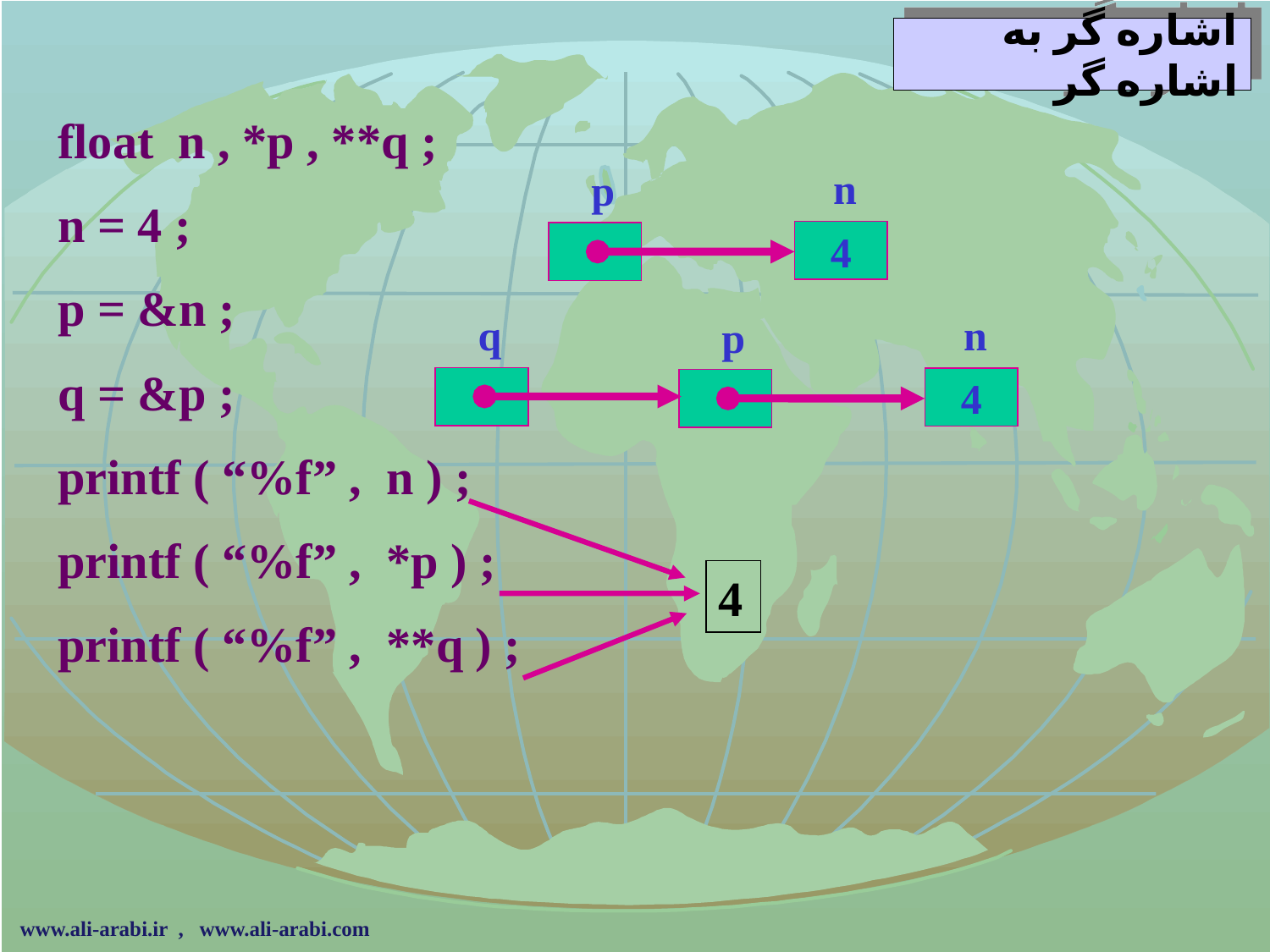

# اشاره گر به اشاره گر
float  n , *p , **q ;
n = 4 ;
p = &n ;
q = &p ;
printf ( “%f” ,  n ) ;
printf ( “%f” ,  *p ) ;
printf ( “%f” ,  **q ) ;
n
p
4

q
n
p

4

4